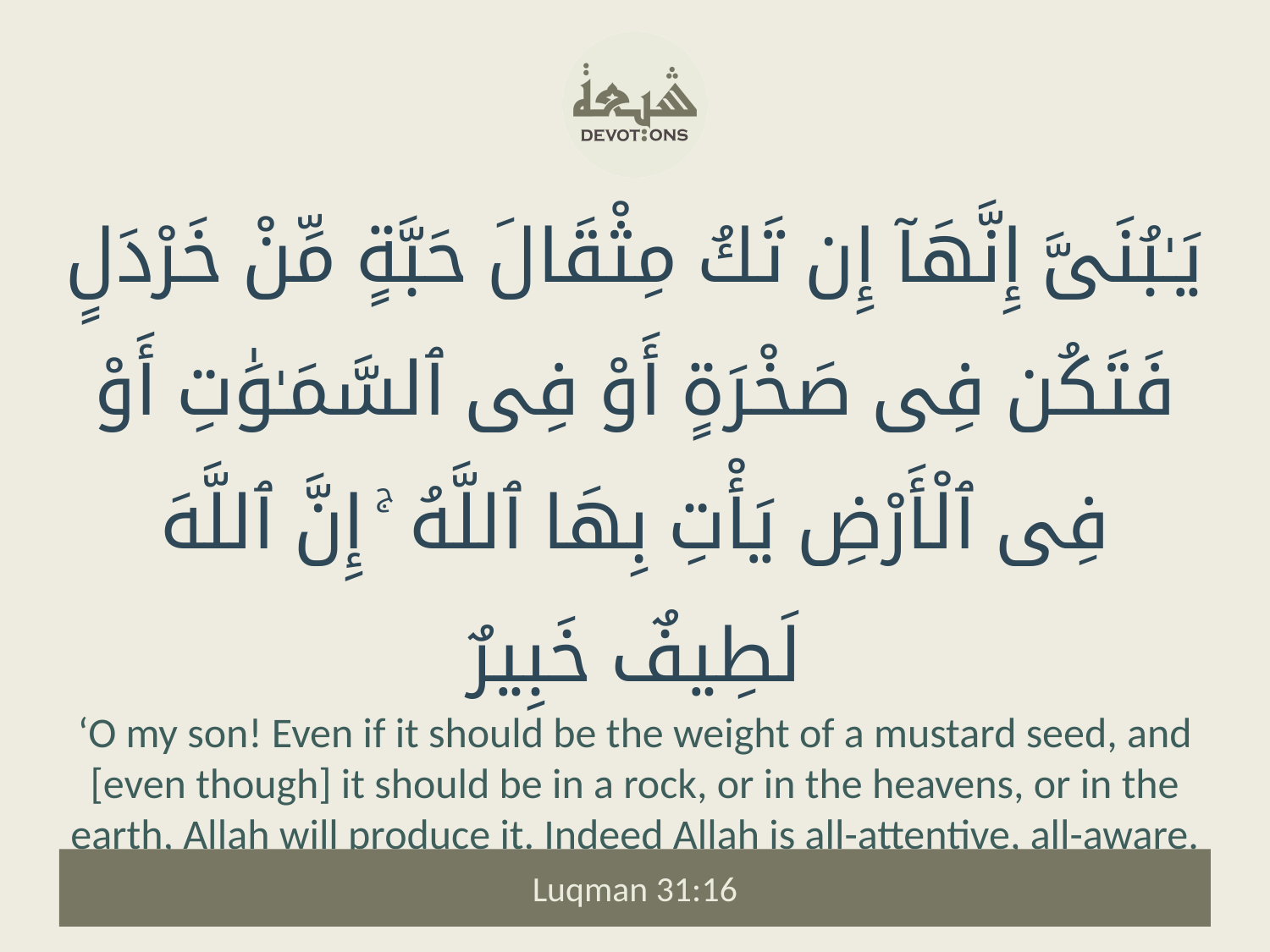

يَـٰبُنَىَّ إِنَّهَآ إِن تَكُ مِثْقَالَ حَبَّةٍ مِّنْ خَرْدَلٍ فَتَكُن فِى صَخْرَةٍ أَوْ فِى ٱلسَّمَـٰوَٰتِ أَوْ فِى ٱلْأَرْضِ يَأْتِ بِهَا ٱللَّهُ ۚ إِنَّ ٱللَّهَ لَطِيفٌ خَبِيرٌ
‘O my son! Even if it should be the weight of a mustard seed, and [even though] it should be in a rock, or in the heavens, or in the earth, Allah will produce it. Indeed Allah is all-attentive, all-aware.
Luqman 31:16